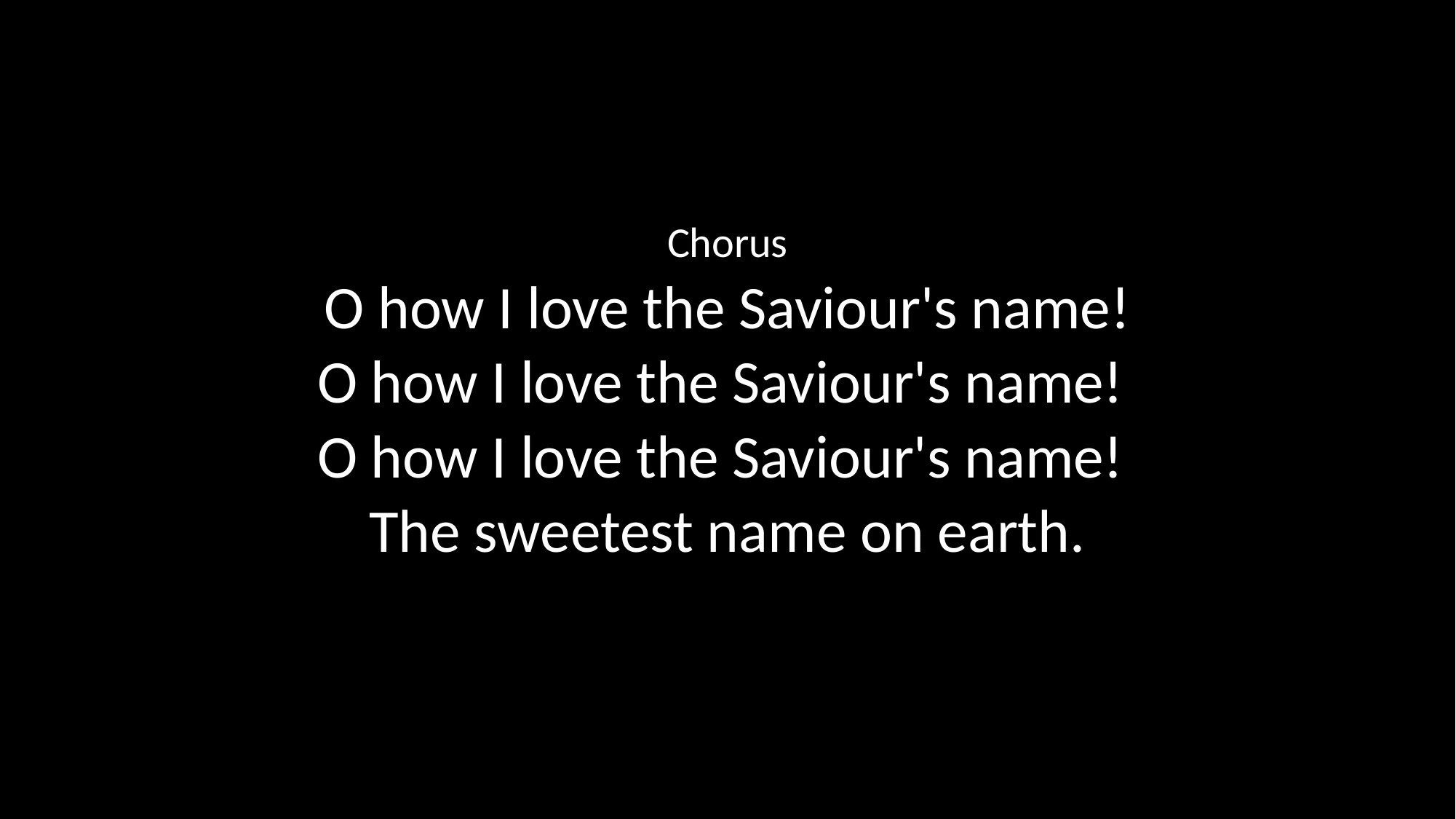

Chorus

Chorus
O how I love the Saviour's name!
O how I love the Saviour's name!
O how I love the Saviour's name!
The sweetest name on earth.